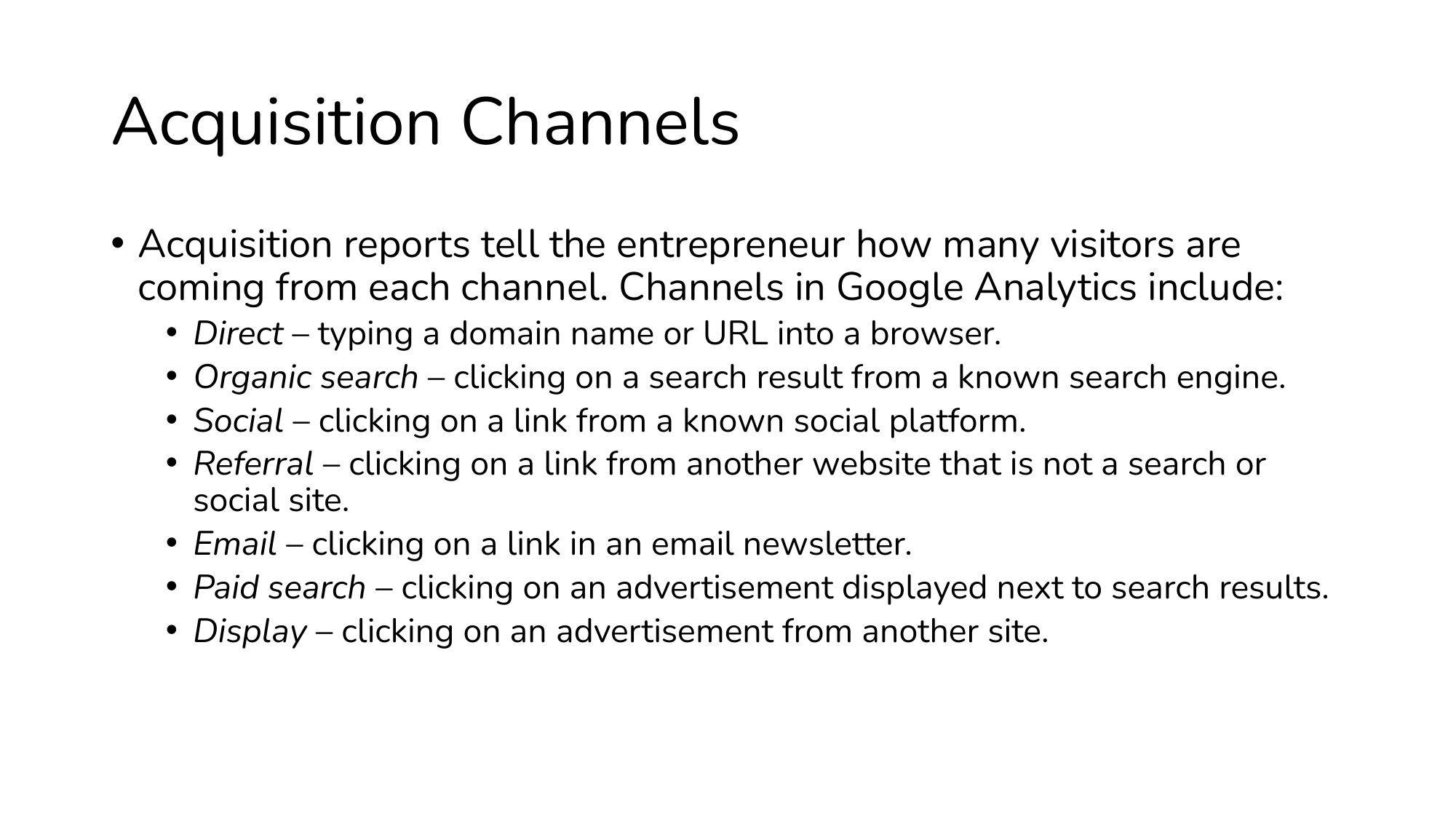

# Acquisition Channels
Acquisition reports tell the entrepreneur how many visitors are coming from each channel. Channels in Google Analytics include:
Direct – typing a domain name or URL into a browser.
Organic search – clicking on a search result from a known search engine.
Social – clicking on a link from a known social platform.
Referral – clicking on a link from another website that is not a search or social site.
Email – clicking on a link in an email newsletter.
Paid search – clicking on an advertisement displayed next to search results.
Display – clicking on an advertisement from another site.